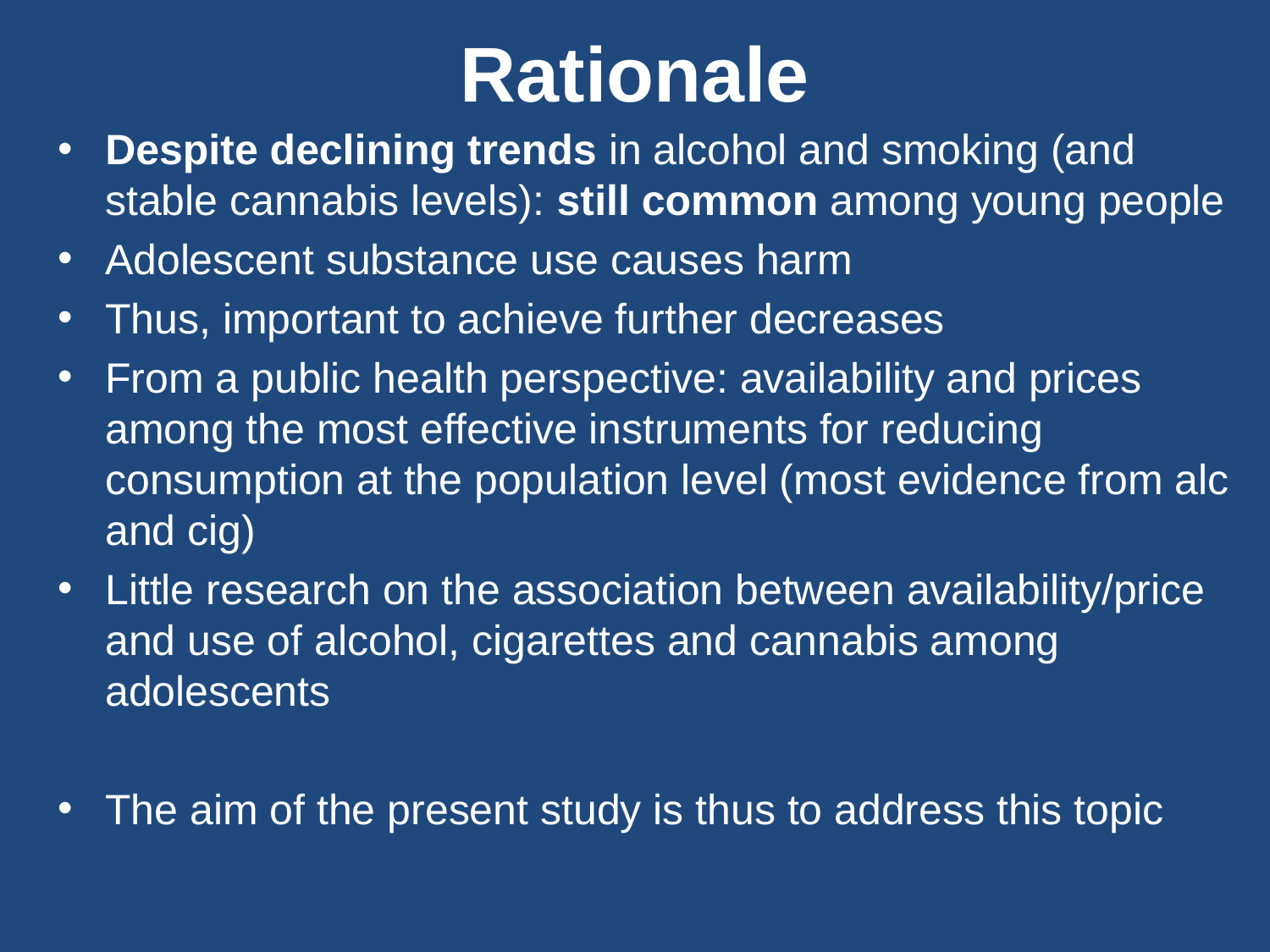

# Rationale
Despite declining trends in alcohol and smoking (and stable cannabis levels): still common among young people
Adolescent substance use causes harm
Thus, important to achieve further decreases
From a public health perspective: availability and prices among the most effective instruments for reducing consumption at the population level (most evidence from alc and cig)
Little research on the association between availability/price and use of alcohol, cigarettes and cannabis among adolescents

The aim of the present study is thus to address this topic